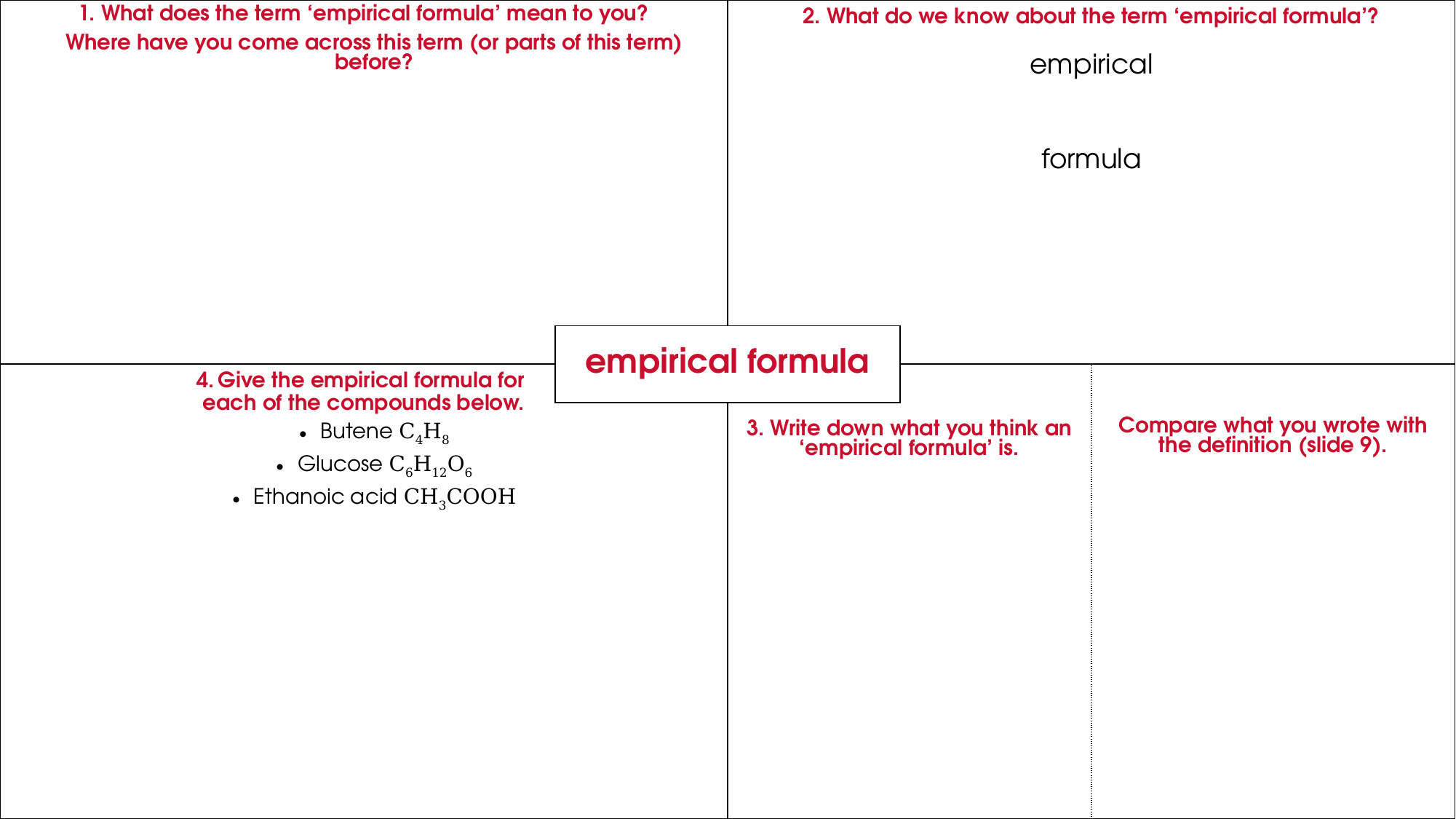

| 1. What does the term ‘empirical formula’ mean to you? Where have you come across this term (or parts of this term) before? | 2. What do we know about the term ‘empirical formula’? empirical formula |  |
| --- | --- | --- |
| Give the empirical formula for each of the compounds below. Butene C4H8 Glucose C6H12O6 Ethanoic acid CH3COOH | 3. Write down what you think an ‘empirical formula’ is. | Compare what you wrote with the definition (slide 9). |
| empirical formula |
| --- |